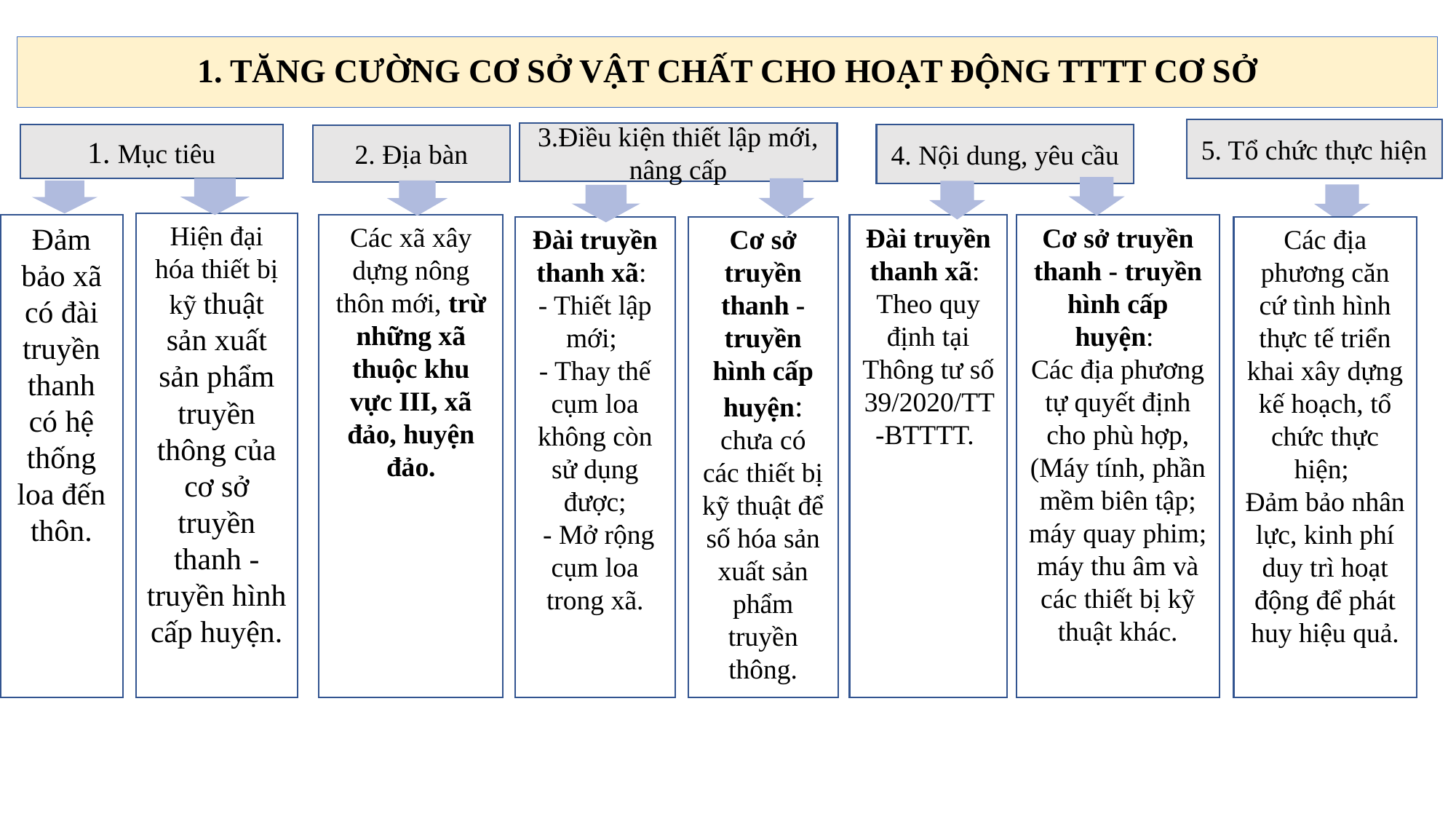

# 1. TĂNG CƯỜNG CƠ SỞ VẬT CHẤT CHO HOẠT ĐỘNG TTTT CƠ SỞ
5. Tổ chức thực hiện
3.Điều kiện thiết lập mới, nâng cấp
1. Mục tiêu
4. Nội dung, yêu cầu
2. Địa bàn

Hiện đại hóa thiết bị kỹ thuật sản xuất sản phẩm truyền thông của cơ sở truyền thanh - truyền hình cấp huyện.
Đảm bảo xã có đài truyền thanh có hệ thống loa đến thôn.
Các xã xây dựng nông thôn mới, trừ những xã thuộc khu vực III, xã đảo, huyện đảo.
Cơ sở truyền thanh - truyền hình cấp huyện:
Các địa phương tự quyết định cho phù hợp, (Máy tính, phần mềm biên tập; máy quay phim; máy thu âm và các thiết bị kỹ thuật khác.

Đài truyền thanh xã:  Theo quy định tại Thông tư số 39/2020/TT-BTTTT.

Đài truyền thanh xã:
- Thiết lập mới;
- Thay thế cụm loa không còn sử dụng được;
 - Mở rộng cụm loa trong xã.
Cơ sở truyền thanh - truyền hình cấp huyện: chưa có các thiết bị kỹ thuật để số hóa sản xuất sản phẩm truyền thông.
Các địa phương căn cứ tình hình thực tế triển khai xây dựng kế hoạch, tổ chức thực hiện;
Đảm bảo nhân lực, kinh phí duy trì hoạt động để phát huy hiệu quả.